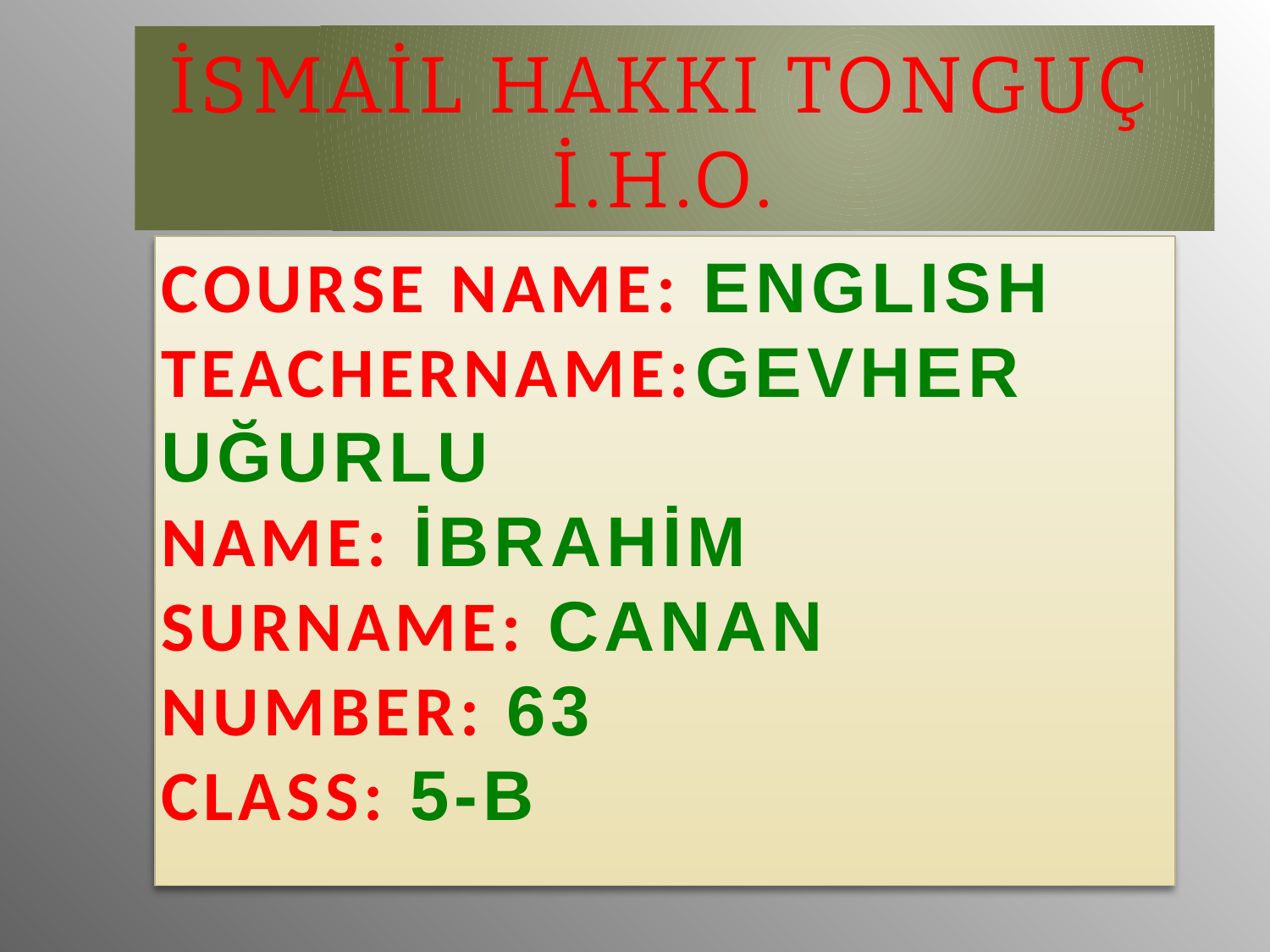

# İSMAİL HAKKI TONGUÇ İ.H.O.
COURSE NAME: ENGLISH
TEACHERNAME:GEVHER UĞURLU
NAME: İBRAHİM
SURNAME: CANAN
NUMBER: 63
CLASS: 5-B
COURSE NAME:ENGLISH
TEACHERNAME:GEVHER UĞURLU
NAME:İBRAHİM
SURNAME:CANAN
NUMBER:63
CLASS:5-B